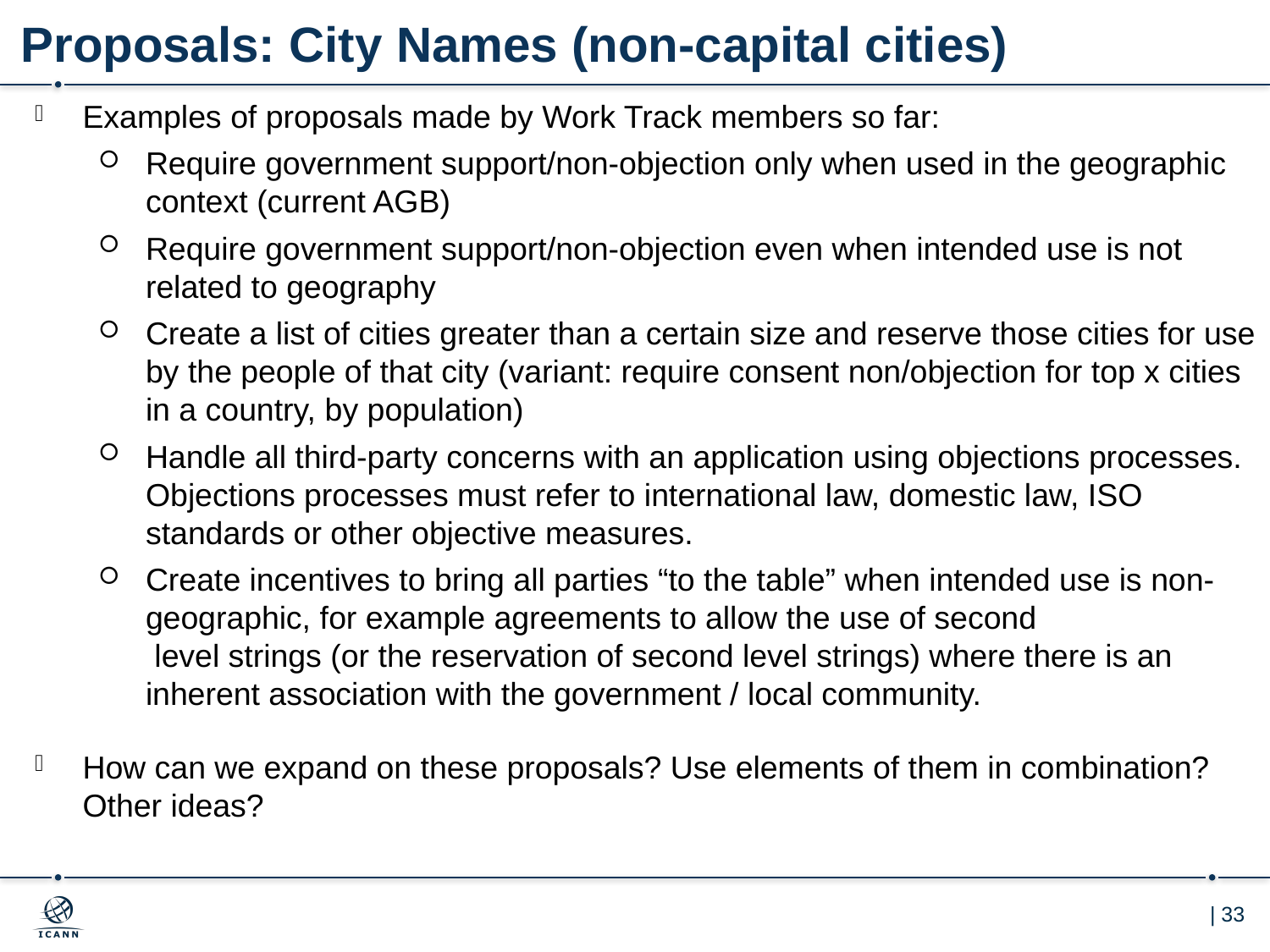

# Proposals: City Names (non-capital cities)
Examples of proposals made by Work Track members so far:
Require government support/non-objection only when used in the geographic context (current AGB)
Require government support/non-objection even when intended use is not related to geography
Create a list of cities greater than a certain size and reserve those cities for use by the people of that city (variant: require consent non/objection for top x cities in a country, by population)
Handle all third-party concerns with an application using objections processes. Objections processes must refer to international law, domestic law, ISO standards or other objective measures.
Create incentives to bring all parties “to the table” when intended use is non-geographic, for example agreements to allow the use of second
 level strings (or the reservation of second level strings) where there is an inherent association with the government / local community.
How can we expand on these proposals? Use elements of them in combination? Other ideas?